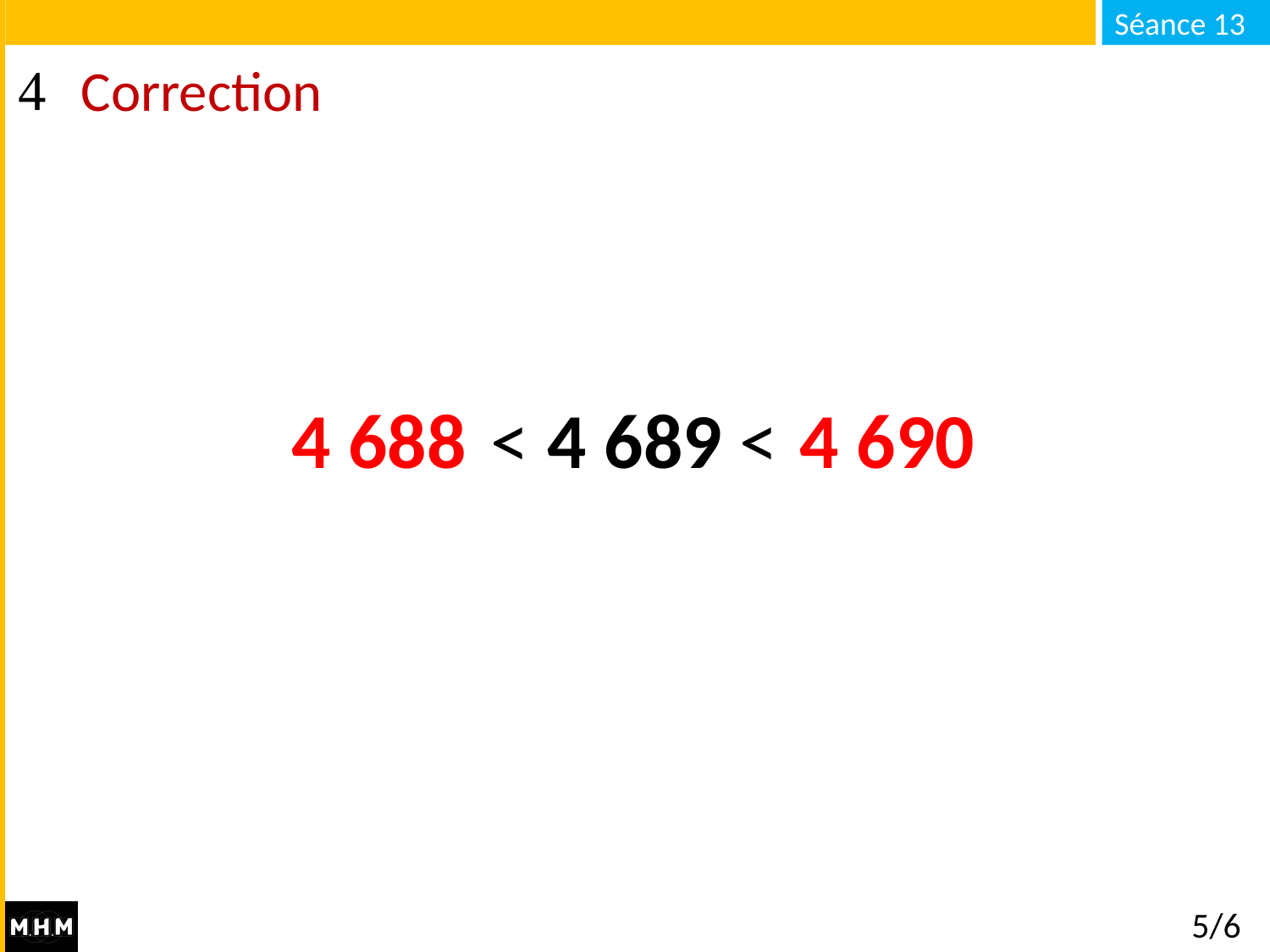

# Correction
4 690
4 688
… < 4 689 < …
5/6